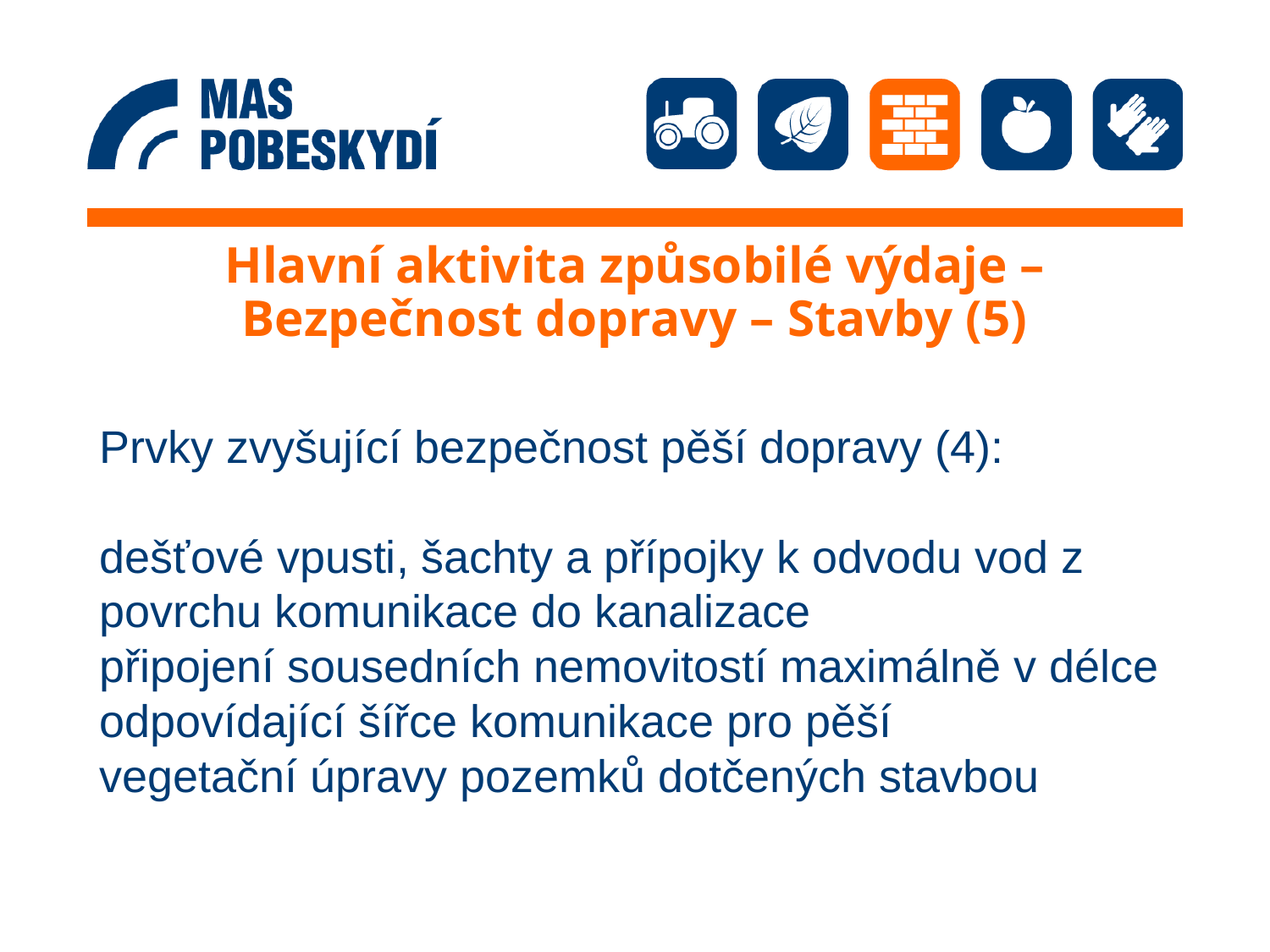

# Hlavní aktivita způsobilé výdaje – Bezpečnost dopravy – Stavby (5)
Prvky zvyšující bezpečnost pěší dopravy (4):

dešťové vpusti, šachty a přípojky k odvodu vod z povrchu komunikace do kanalizace
připojení sousedních nemovitostí maximálně v délce odpovídající šířce komunikace pro pěší
vegetační úpravy pozemků dotčených stavbou